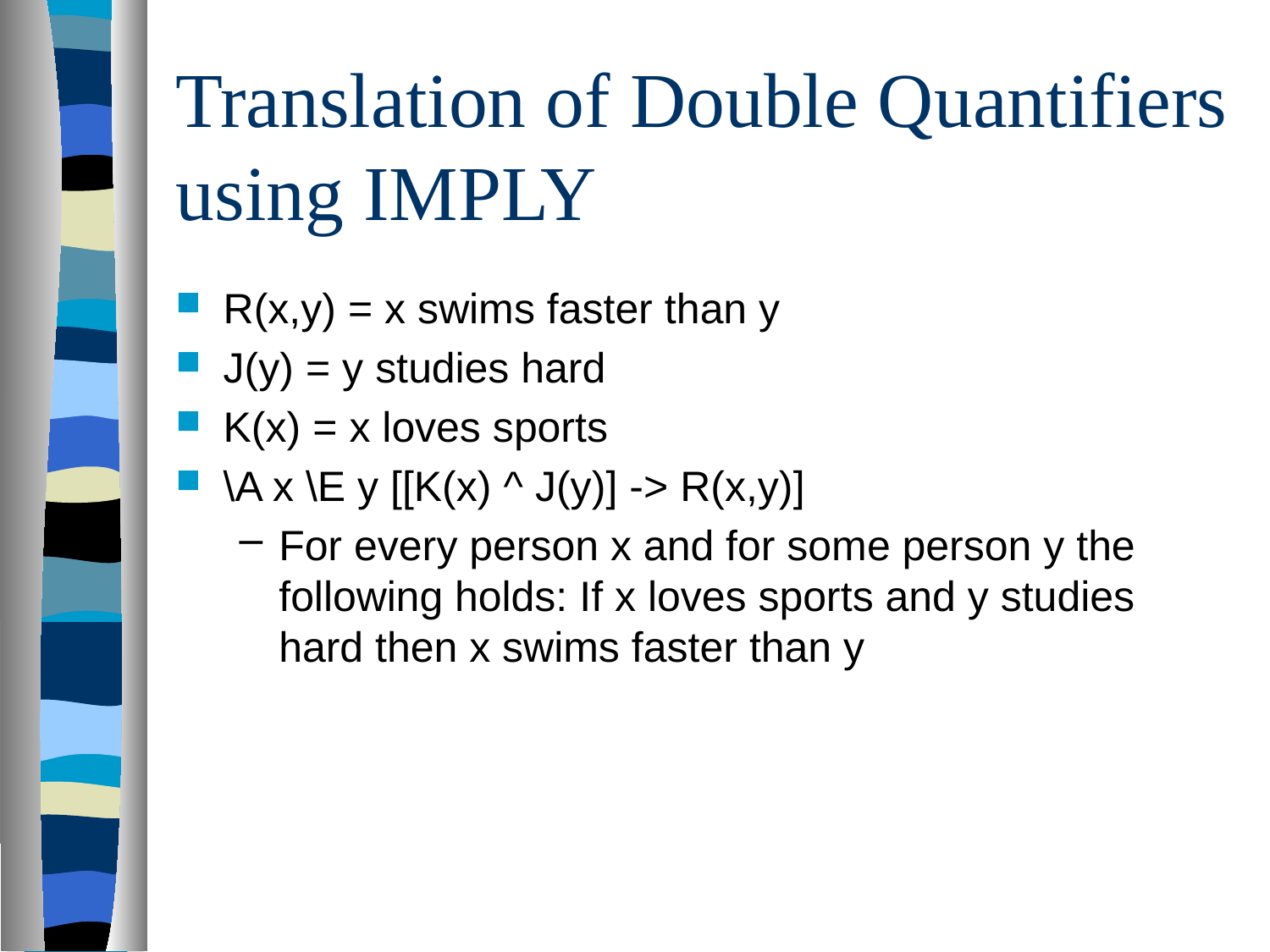

# Translation of Double Quantifiers using IMPLY
R(x,y) = x swims faster than y
J(y) = y studies hard
K(x) = x loves sports
\A x \E y [[K(x) ^ J(y)] -> R(x,y)]
For every person x and for some person y the following holds: If x loves sports and y studies hard then x swims faster than y